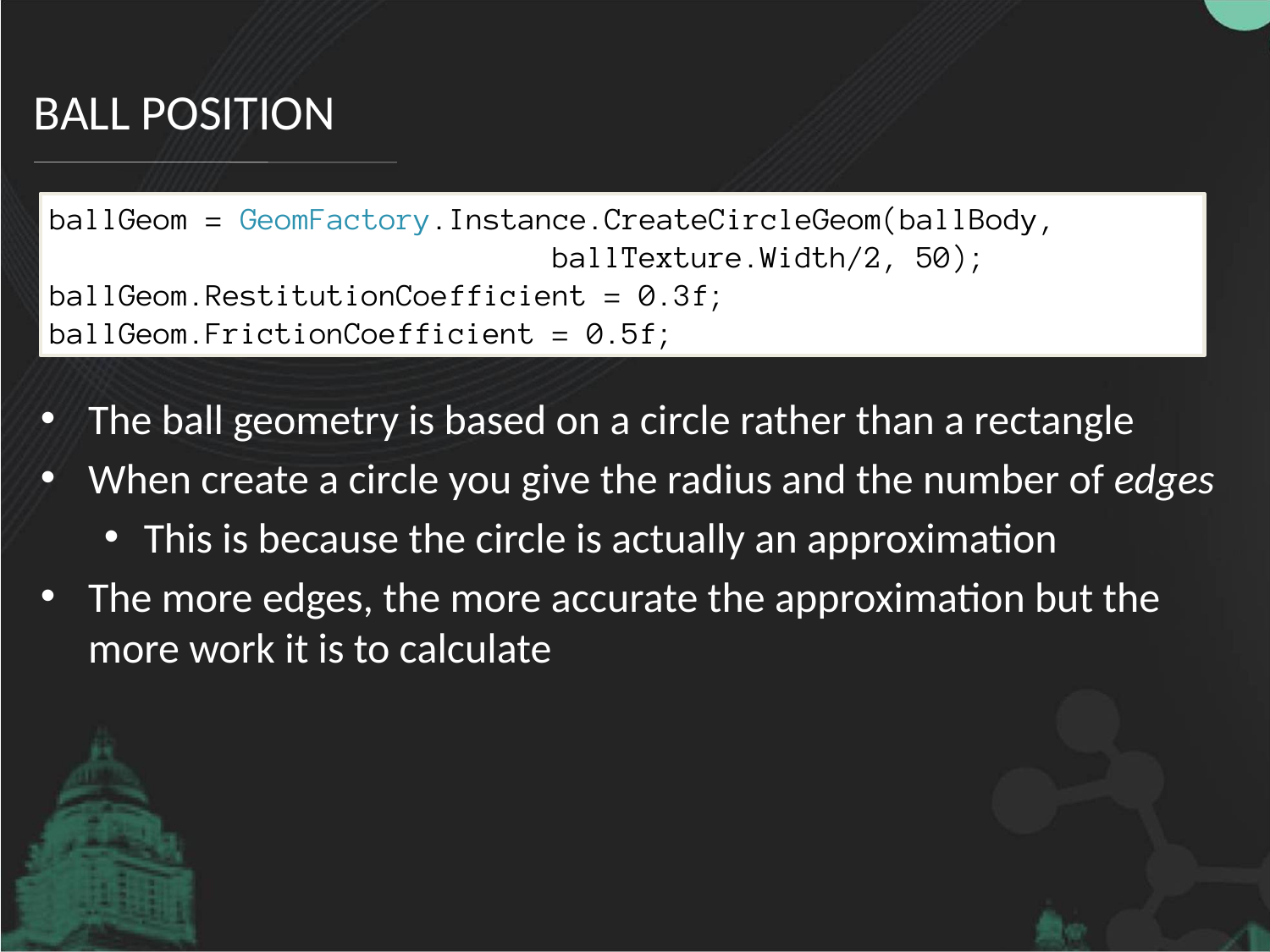

# Ball Position
ballGeom = GeomFactory.Instance.CreateCircleGeom(ballBody,
                             ballTexture.Width/2, 50);
ballGeom.RestitutionCoefficient = 0.3f;
ballGeom.FrictionCoefficient = 0.5f;
The ball geometry is based on a circle rather than a rectangle
When create a circle you give the radius and the number of edges
This is because the circle is actually an approximation
The more edges, the more accurate the approximation but the more work it is to calculate